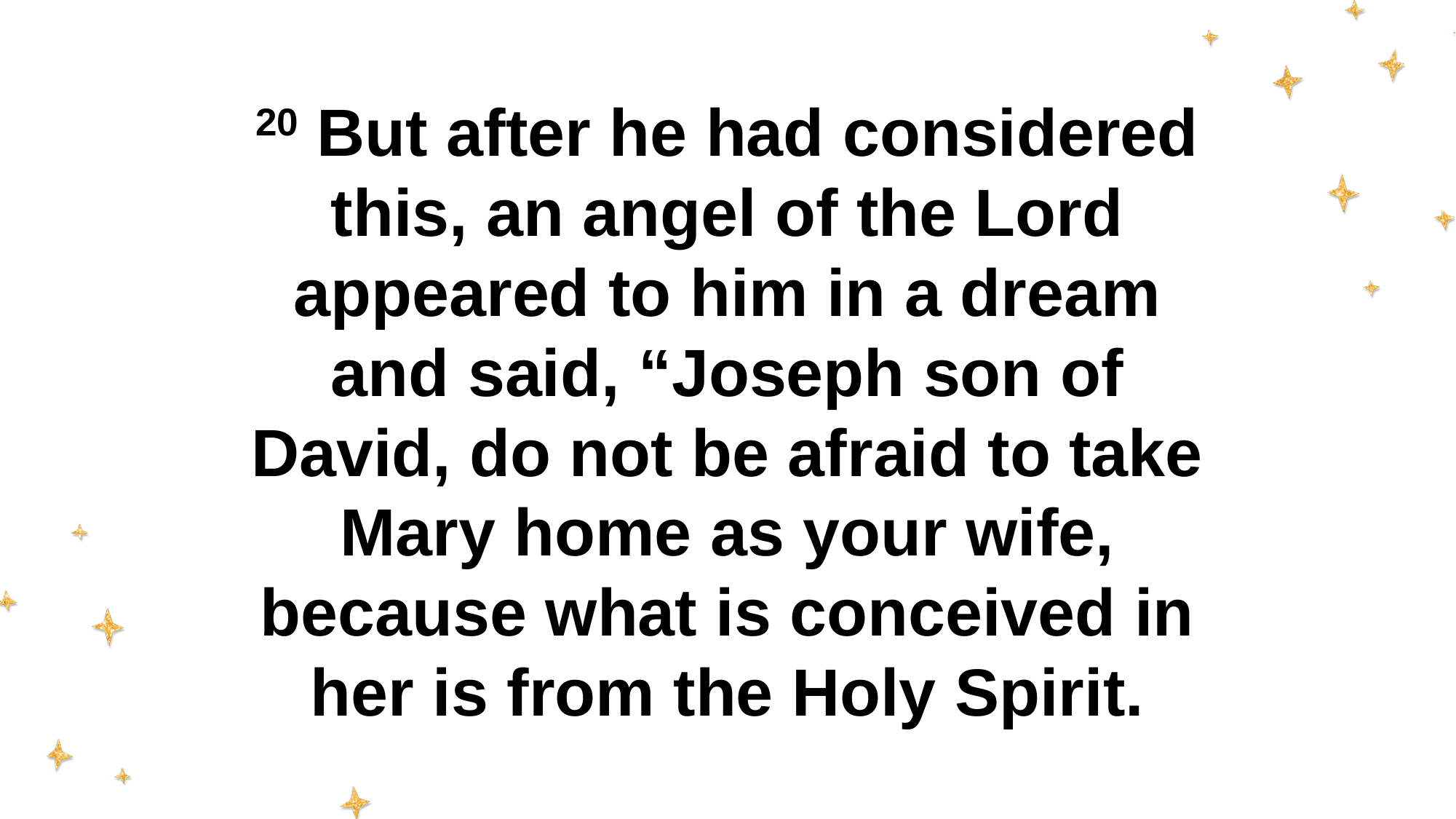

# 20 But after he had considered this, an angel of the Lord appeared to him in a dream and said, “Joseph son of David, do not be afraid to take Mary home as your wife, because what is conceived in her is from the Holy Spirit.​